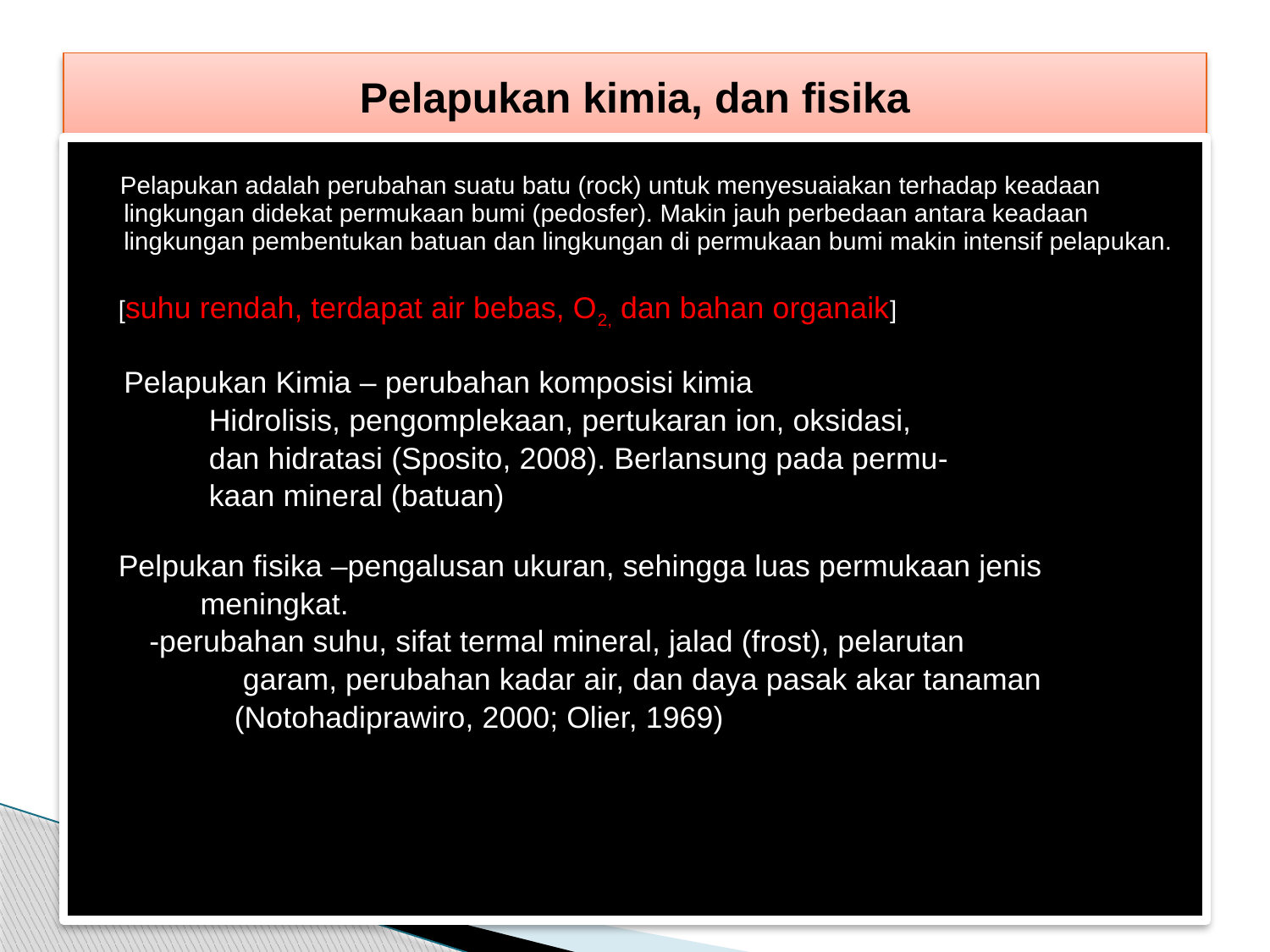

# Pelapukan kimia, dan fisika

     Pelapukan adalah perubahan suatu batu (rock) untuk menyesuaiakan terhadap keadaan lingkungan didekat permukaan bumi (pedosfer). Makin jauh perbedaan antara keadaan lingkungan pembentukan batuan dan lingkungan di permukaan bumi makin intensif pelapukan.

    [suhu rendah, terdapat air bebas, O2, dan bahan organaik]

	Pelapukan Kimia – perubahan komposisi kimia
              Hidrolisis, pengomplekaan, pertukaran ion, oksidasi,
              dan hidratasi (Sposito, 2008). Berlansung pada permu-
              kaan mineral (batuan)

    Pelpukan fisika –pengalusan ukuran, sehingga luas permukaan jenis
             meningkat.
		   -perubahan suhu, sifat termal mineral, jalad (frost), pelarutan
                  garam, perubahan kadar air, dan daya pasak akar tanaman
                 (Notohadiprawiro, 2000; Olier, 1969)